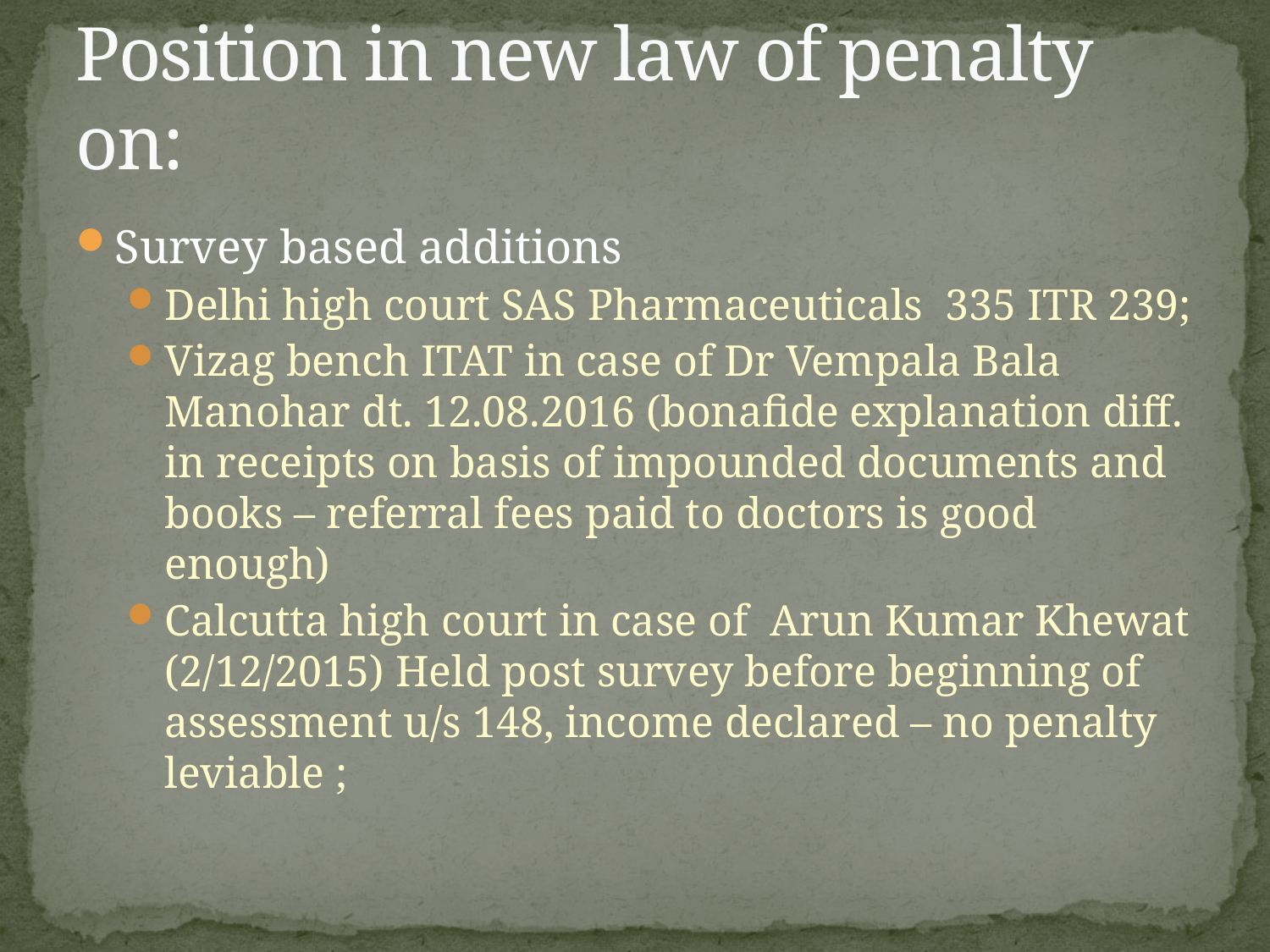

# Position in new law of penalty on:
Survey based additions
Delhi high court SAS Pharmaceuticals  335 ITR 239;
Vizag bench ITAT in case of Dr Vempala Bala Manohar dt. 12.08.2016 (bonafide explanation diff. in receipts on basis of impounded documents and books – referral fees paid to doctors is good enough)
Calcutta high court in case of  Arun Kumar Khewat (2/12/2015) Held post survey before beginning of assessment u/s 148, income declared – no penalty leviable ;